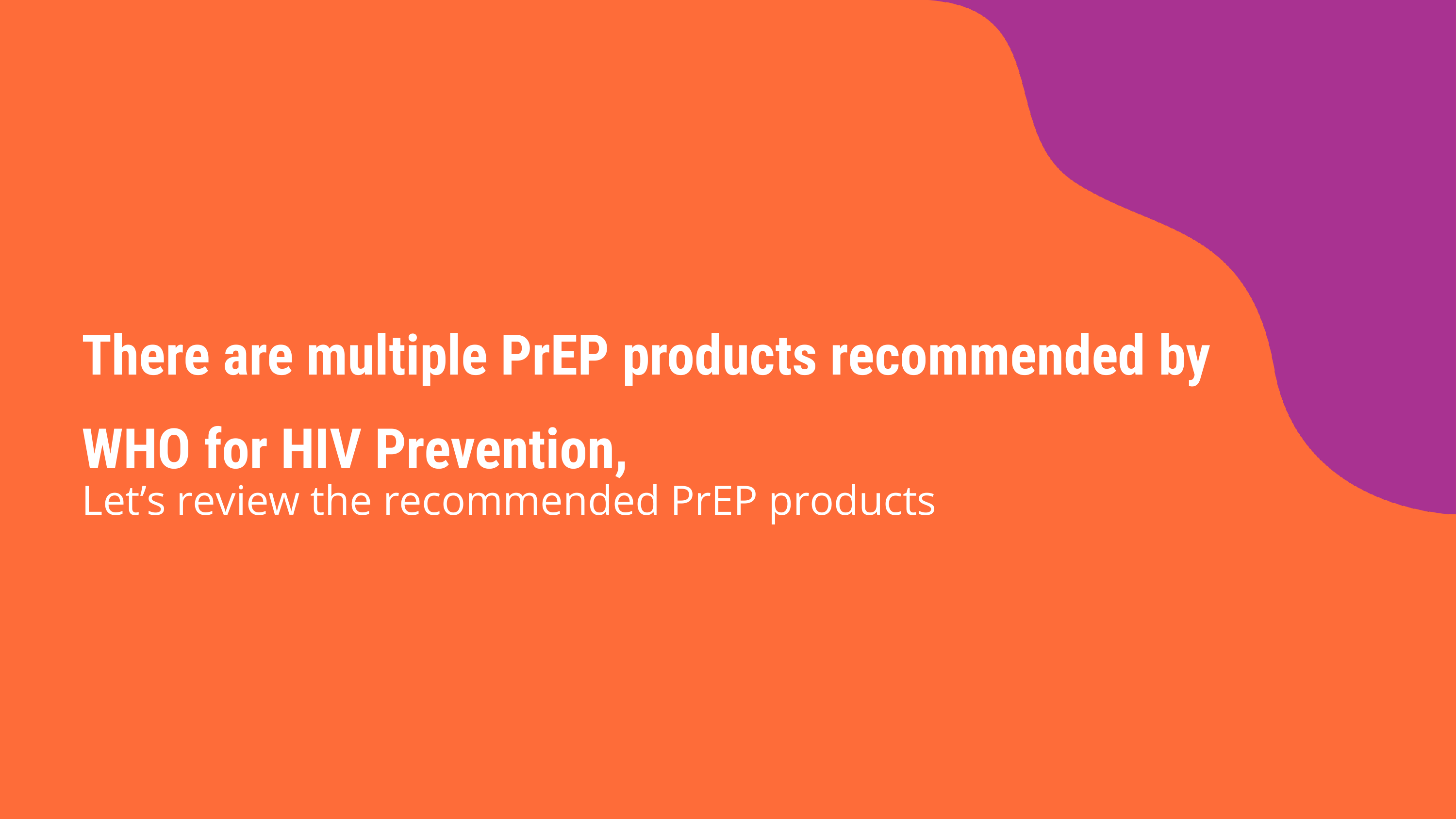

There are multiple PrEP products recommended by WHO for HIV Prevention,
Let’s review the recommended PrEP products